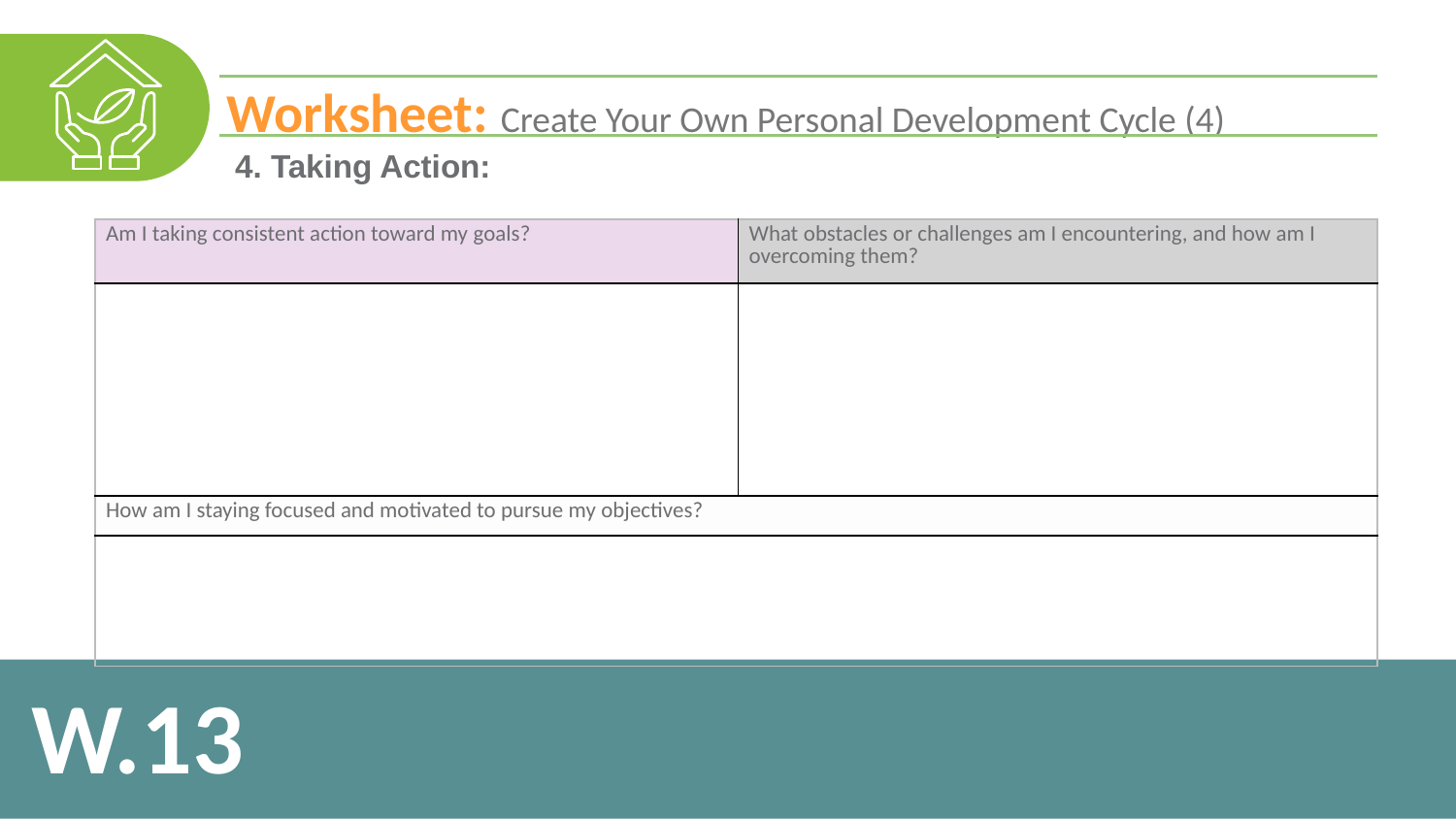

Worksheet: Create Your Own Personal Development Cycle (4)

4. Taking Action:
| Am I taking consistent action toward my goals? | What obstacles or challenges am I encountering, and how am I overcoming them? |
| --- | --- |
|  |  |
| How am I staying focused and motivated to pursue my objectives? |  |
|  |  |

W.13